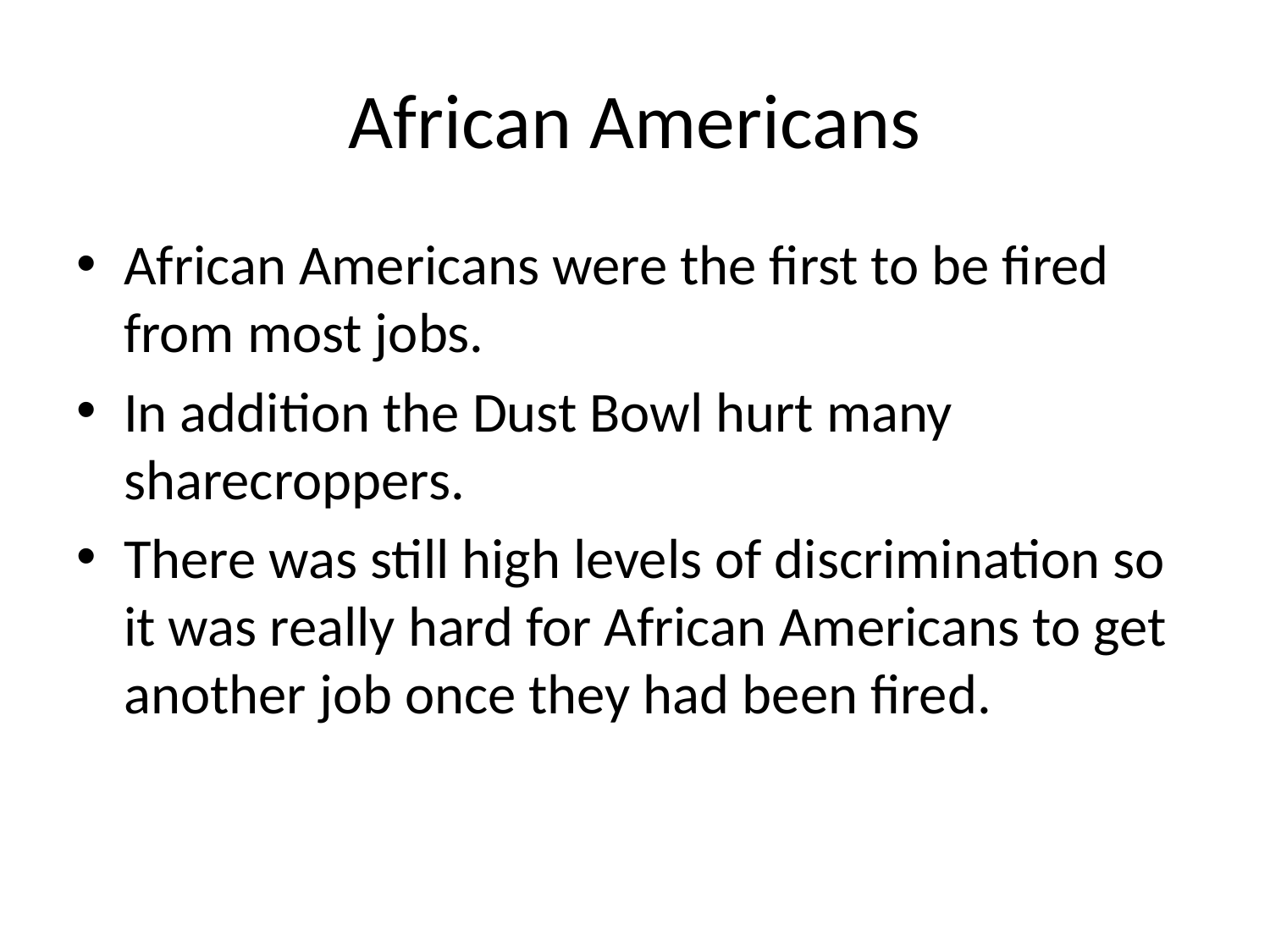

# African Americans
African Americans were the first to be fired from most jobs.
In addition the Dust Bowl hurt many sharecroppers.
There was still high levels of discrimination so it was really hard for African Americans to get another job once they had been fired.